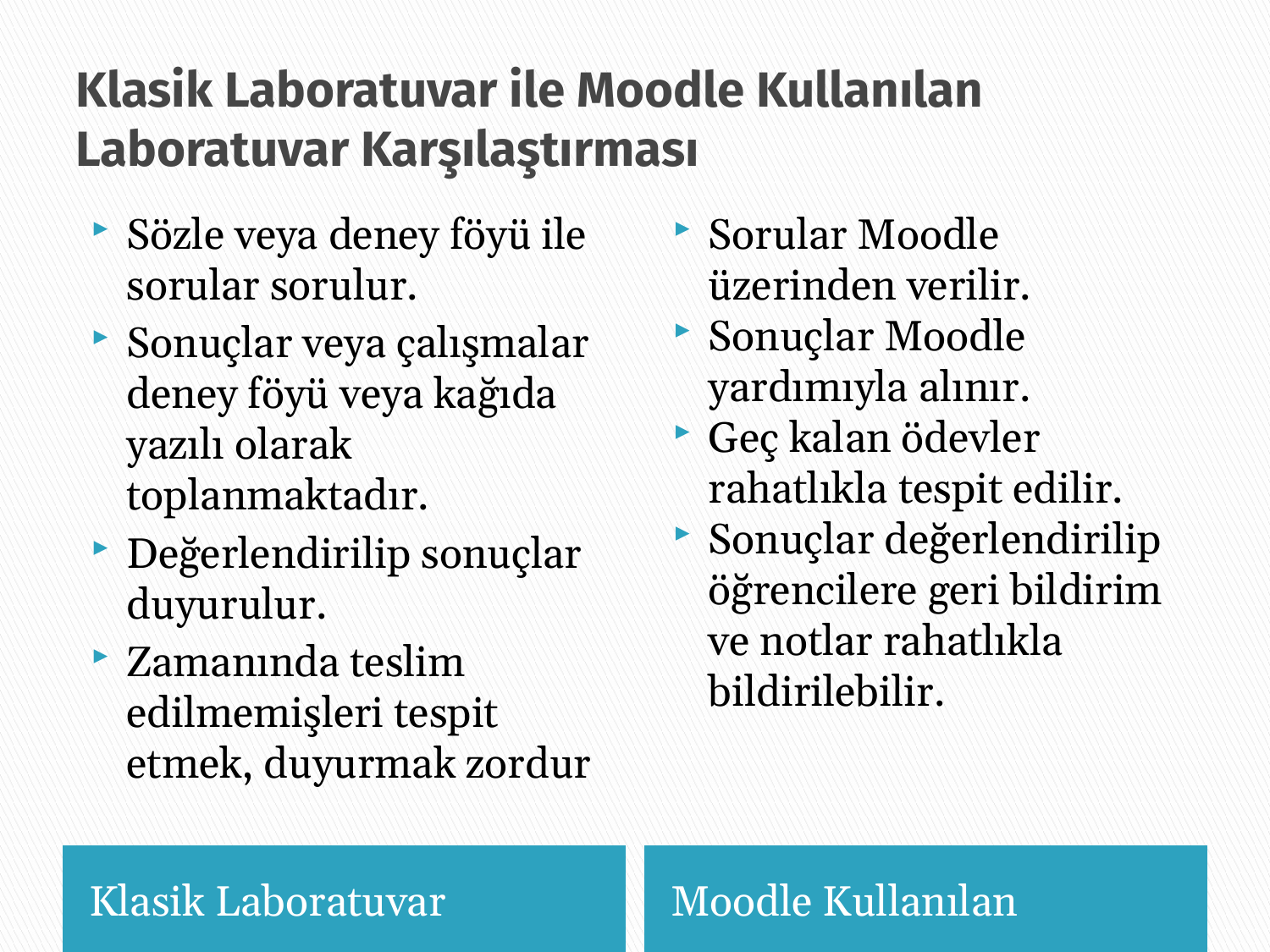

# Klasik Laboratuvar ile Moodle Kullanılan Laboratuvar Karşılaştırması
Sözle veya deney föyü ile sorular sorulur.
Sonuçlar veya çalışmalar deney föyü veya kağıda yazılı olarak toplanmaktadır.
Değerlendirilip sonuçlar duyurulur.
Zamanında teslim edilmemişleri tespit etmek, duyurmak zordur
Sorular Moodle üzerinden verilir.
Sonuçlar Moodle yardımıyla alınır.
Geç kalan ödevler rahatlıkla tespit edilir.
Sonuçlar değerlendirilip öğrencilere geri bildirim ve notlar rahatlıkla bildirilebilir.
Klasik Laboratuvar
Moodle Kullanılan